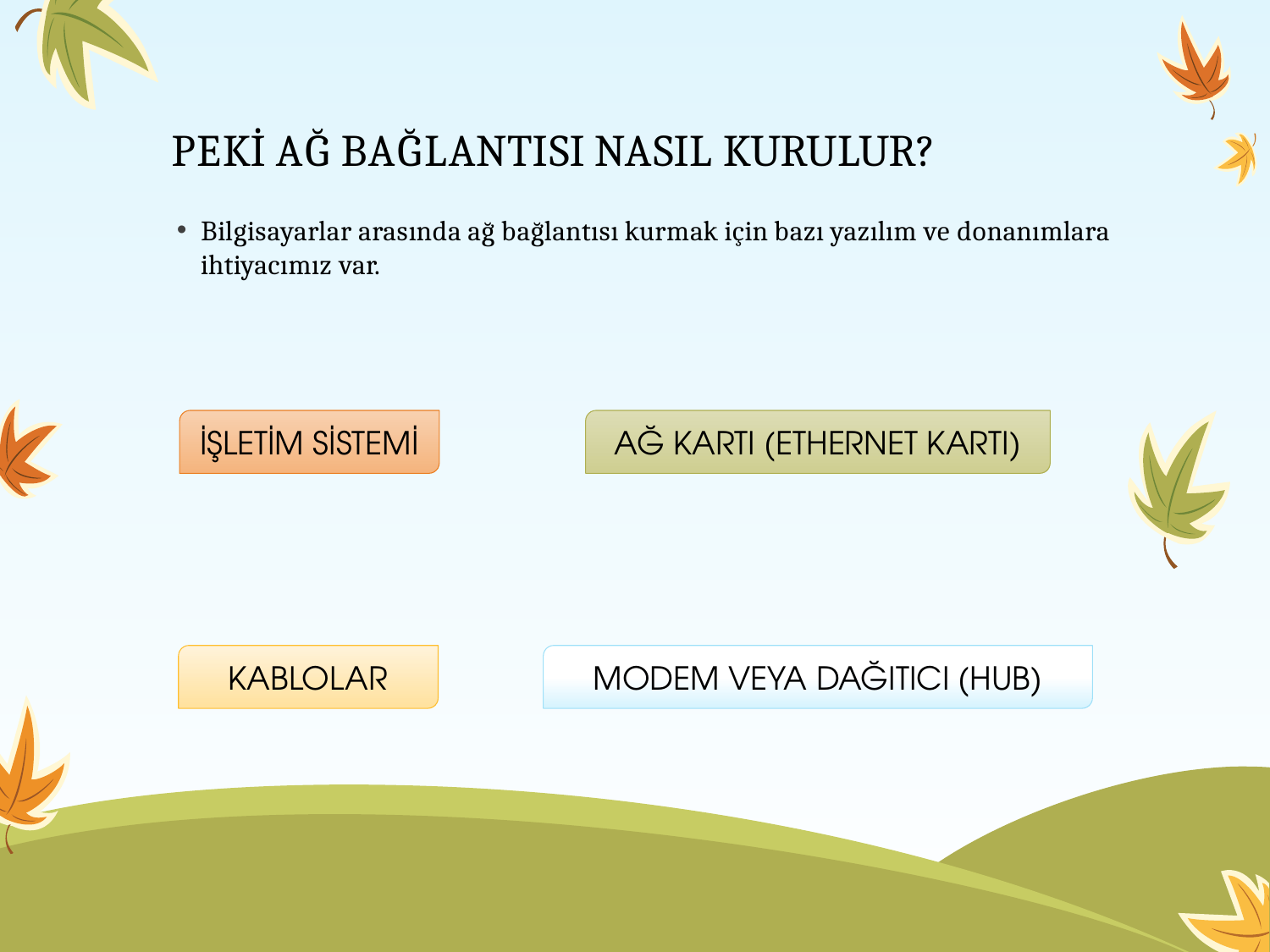

# PEKİ AĞ BAĞLANTISI NASIL KURULUR?
Bilgisayarlar arasında ağ bağlantısı kurmak için bazı yazılım ve donanımlara ihtiyacımız var.
İŞLETİM SİSTEMİ
AĞ KARTI (ETHERNET KARTI)
KABLOLAR
MODEM VEYA DAĞITICI (HUB)